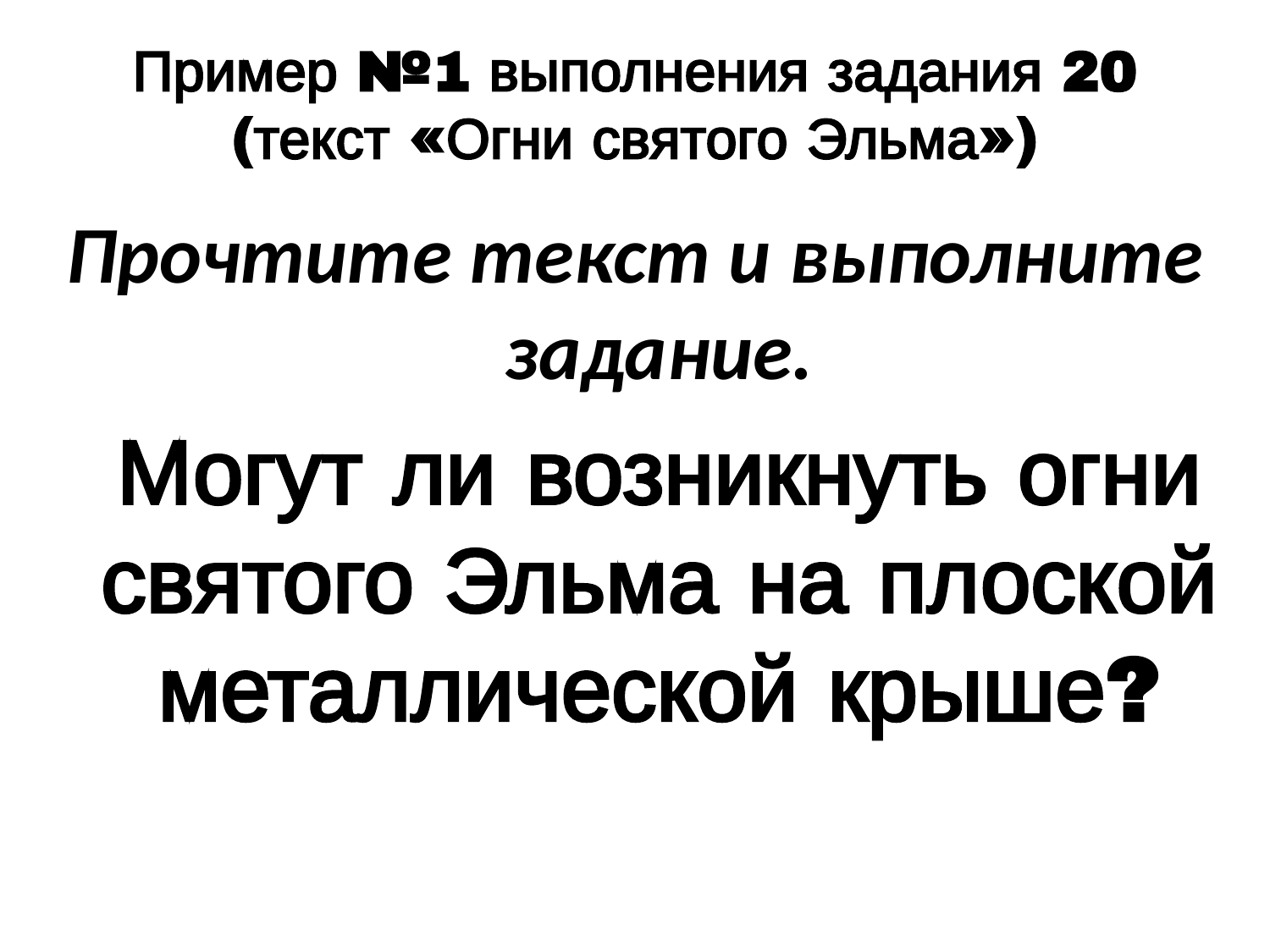

# Пример №1 выполнения задания 20 (текст «Огни святого Эльма»)
Прочтите текст и выполните задание.
	Могут ли возникнуть огни святого Эльма на плоской металлической крыше?